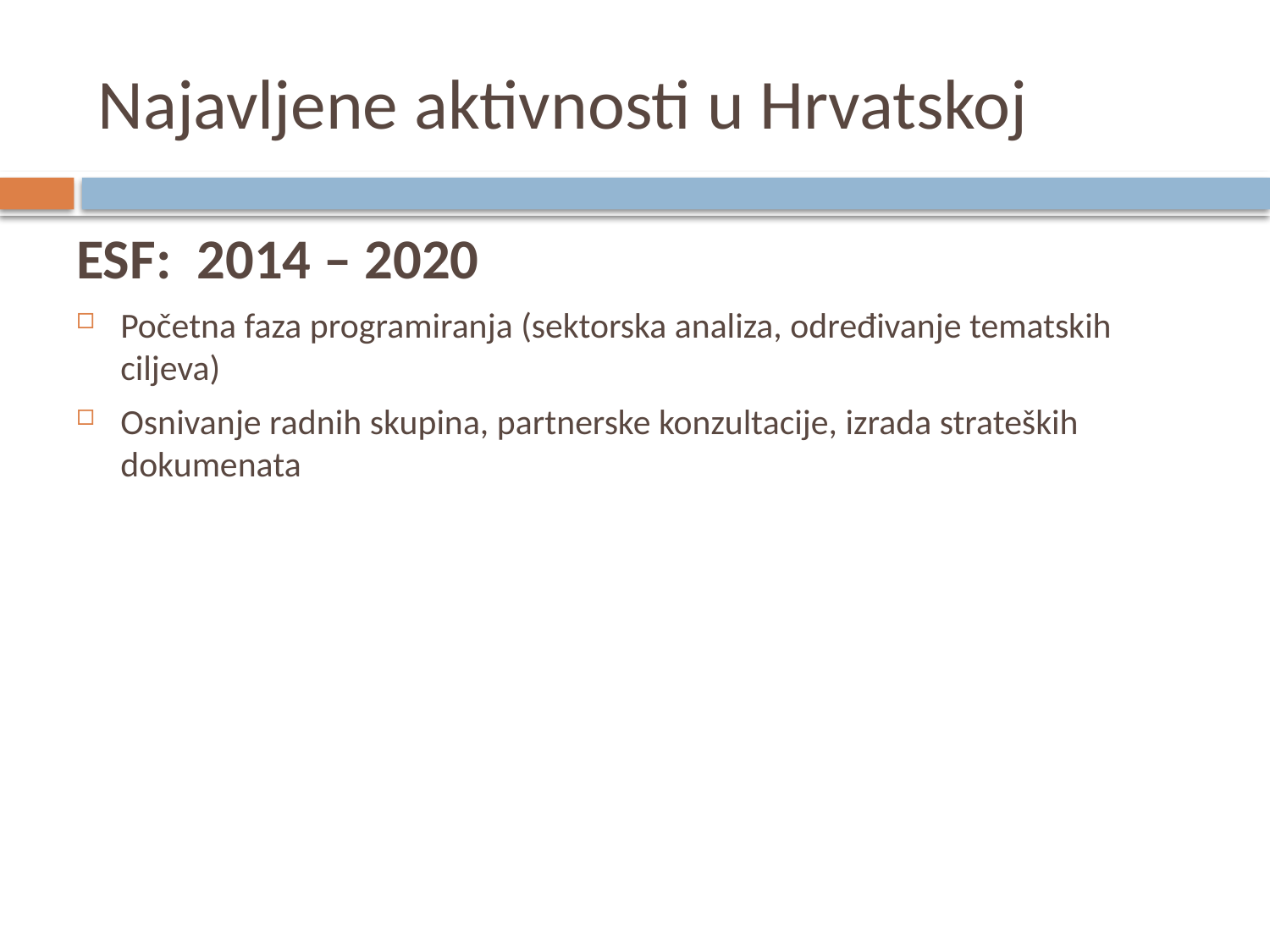

# Najavljene aktivnosti u Hrvatskoj
ESF:  2014 – 2020
Početna faza programiranja (sektorska analiza, određivanje tematskih ciljeva)
Osnivanje radnih skupina, partnerske konzultacije, izrada strateških dokumenata